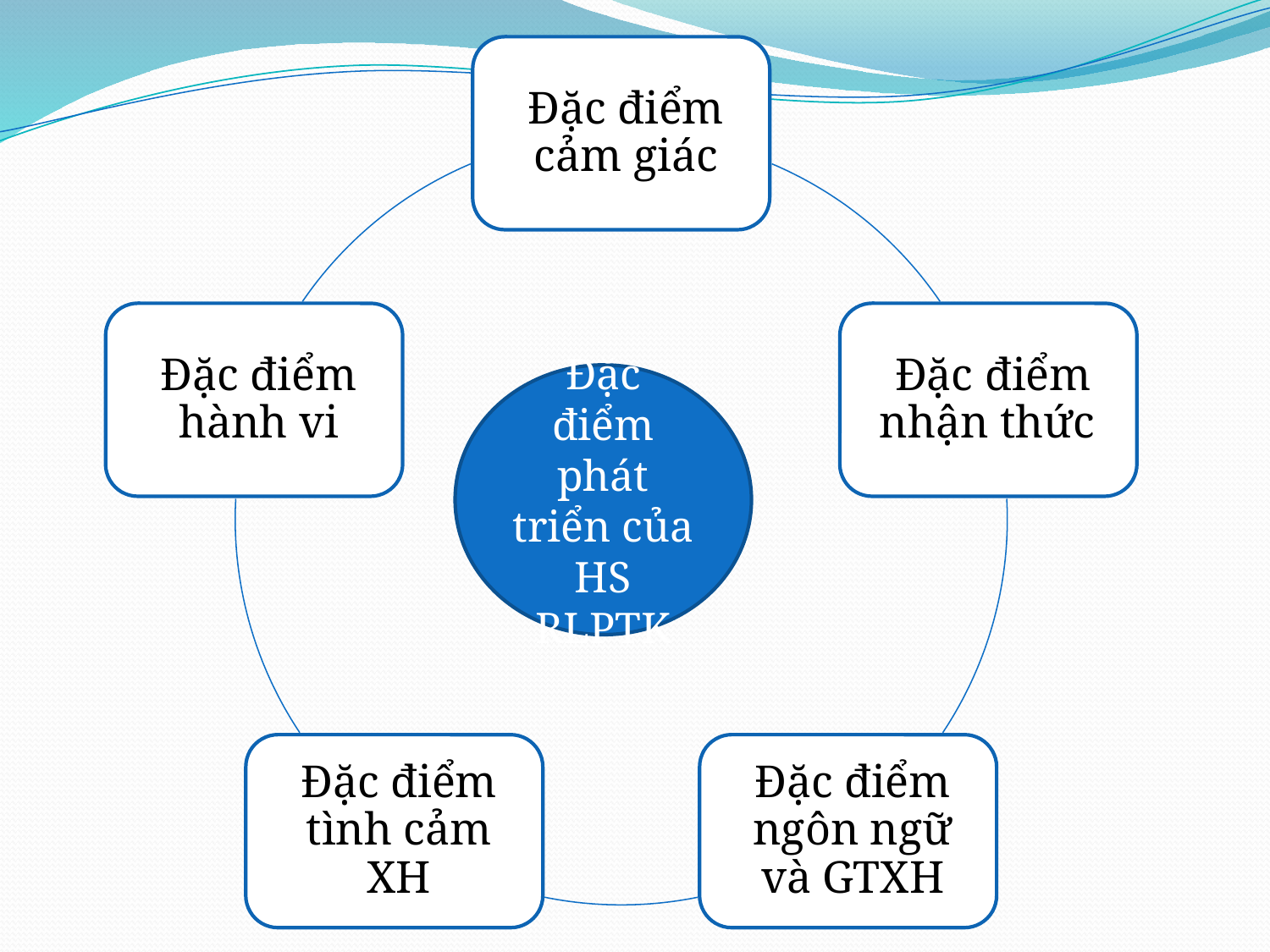

Đặc điểm cảm giác
Đặc điểm nhận thức
Đặc điểm ngôn ngữ và GTXH
Đặc điểm tình cảm XH
Đặc điểm hành vi
Đặc điểm phát triển của HS RLPTK